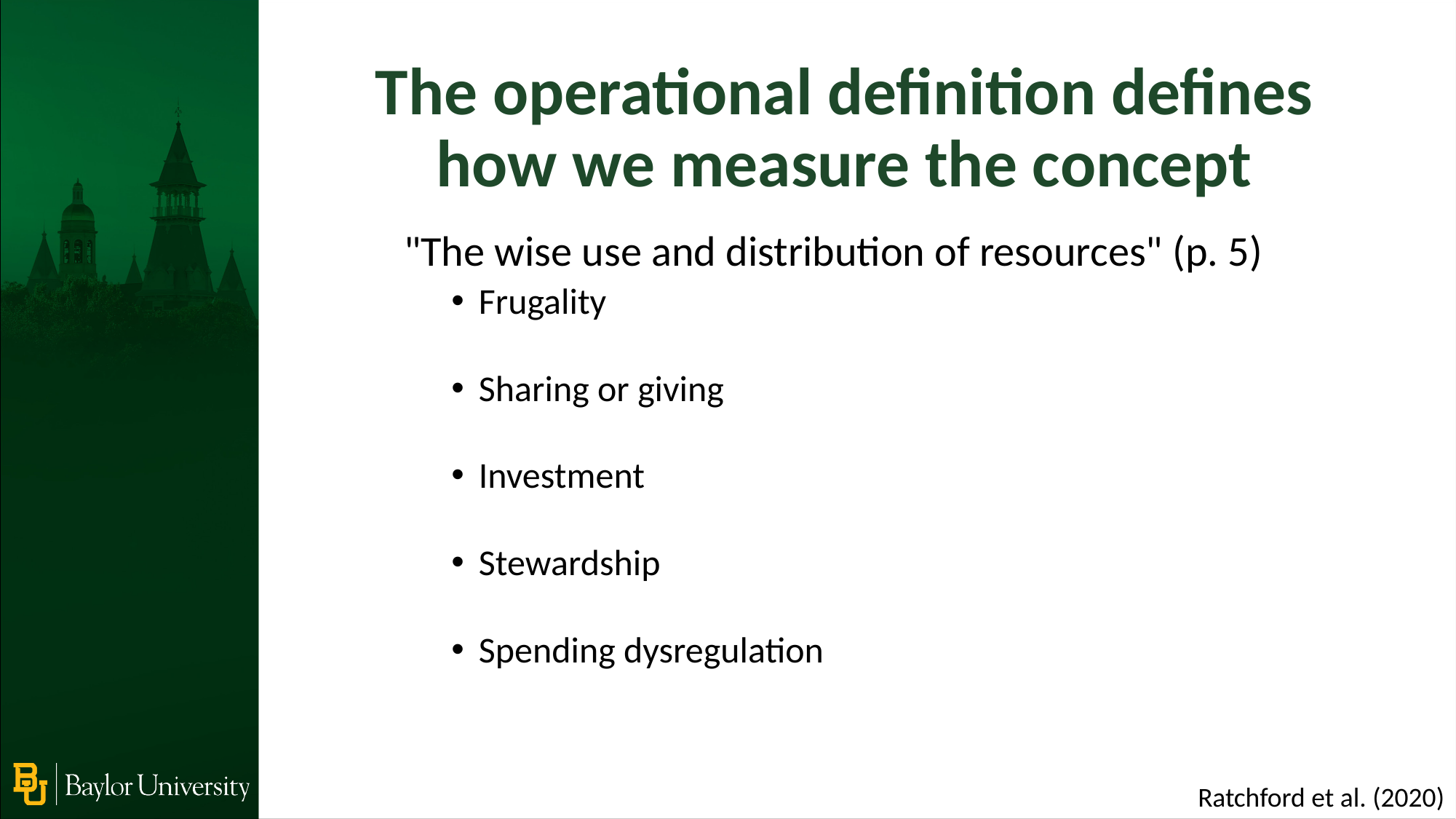

The operational definition defines how we measure the concept
"The wise use and distribution of resources" (p. 5)
Frugality

Sharing or giving

Investment

Stewardship

Spending dysregulation

Ratchford et al. (2020)